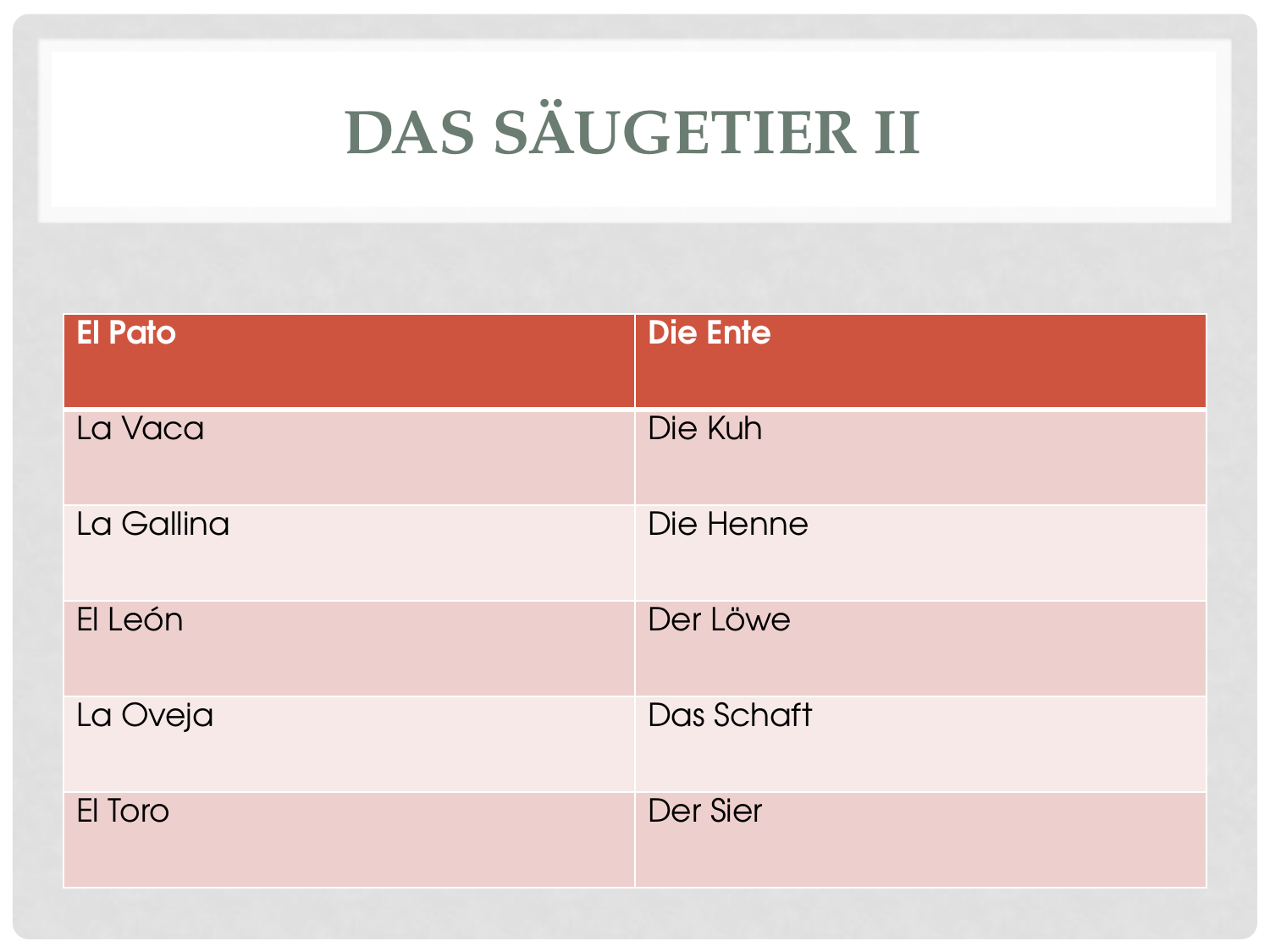

# das Säugetier II
| El Pato | Die Ente |
| --- | --- |
| La Vaca | Die Kuh |
| La Gallina | Die Henne |
| El León | Der Löwe |
| La Oveja | Das Schaft |
| El Toro | Der Sier |